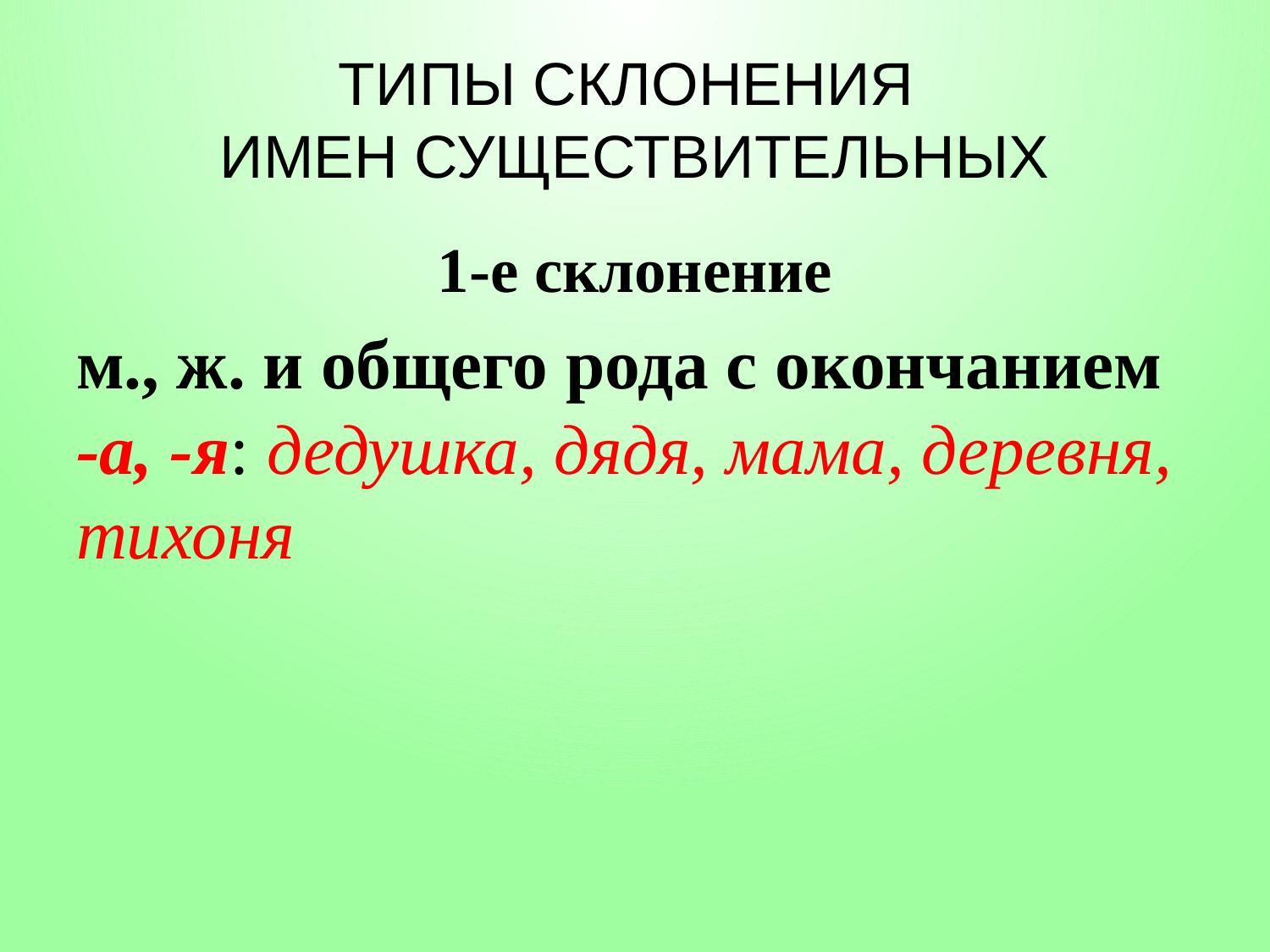

# ТИПЫ СКЛОНЕНИЯ ИМЕН СУЩЕСТВИТЕЛЬНЫХ
1-е склонение
м., ж. и общего рода с окончанием -а, -я: дедушка, дядя, мама, деревня, тихоня